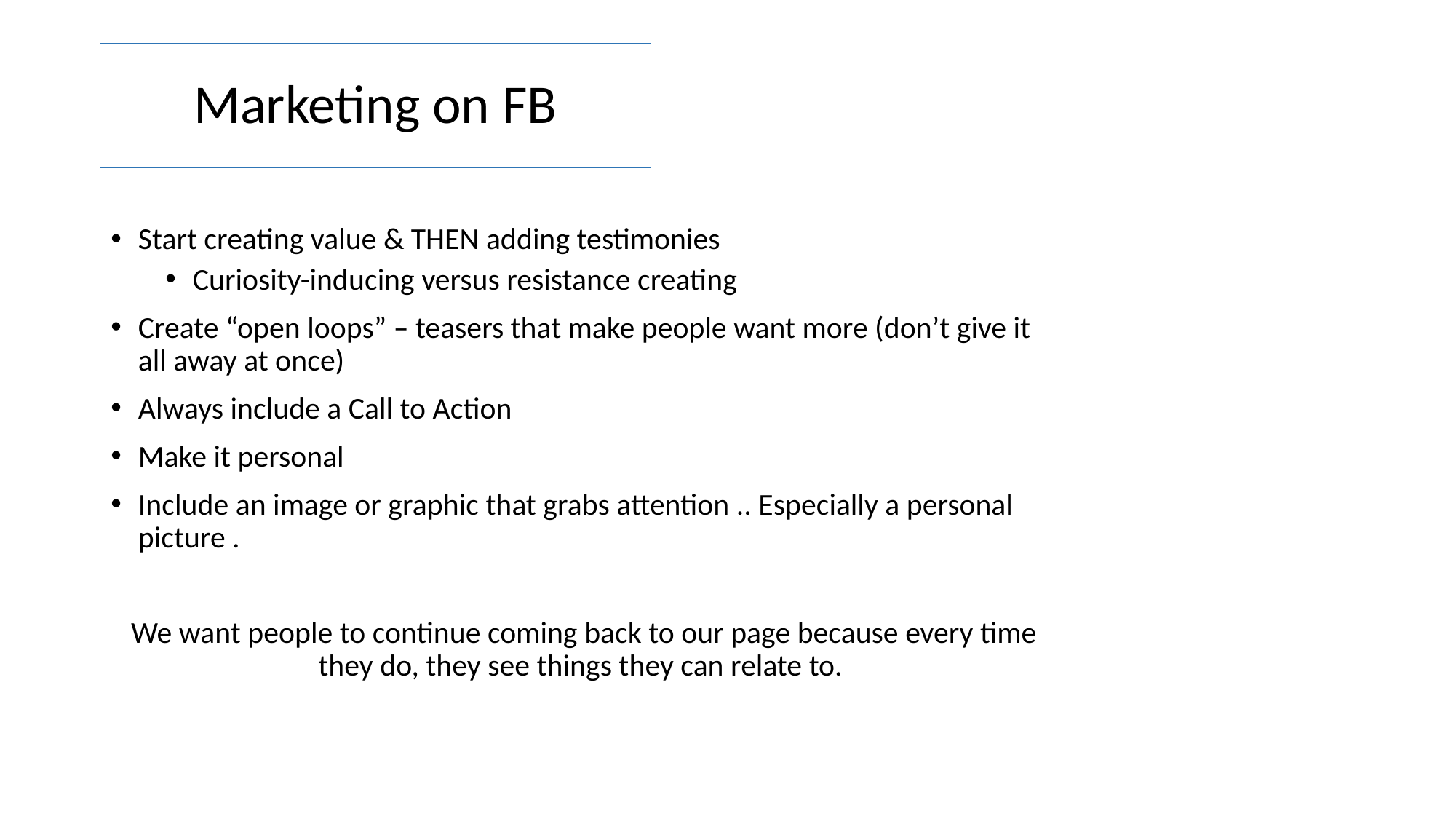

# Marketing on FB
Start creating value & THEN adding testimonies
Curiosity-inducing versus resistance creating
Create “open loops” – teasers that make people want more (don’t give it all away at once)
Always include a Call to Action
Make it personal
Include an image or graphic that grabs attention .. Especially a personal picture .

We want people to continue coming back to our page because every time they do, they see things they can relate to.